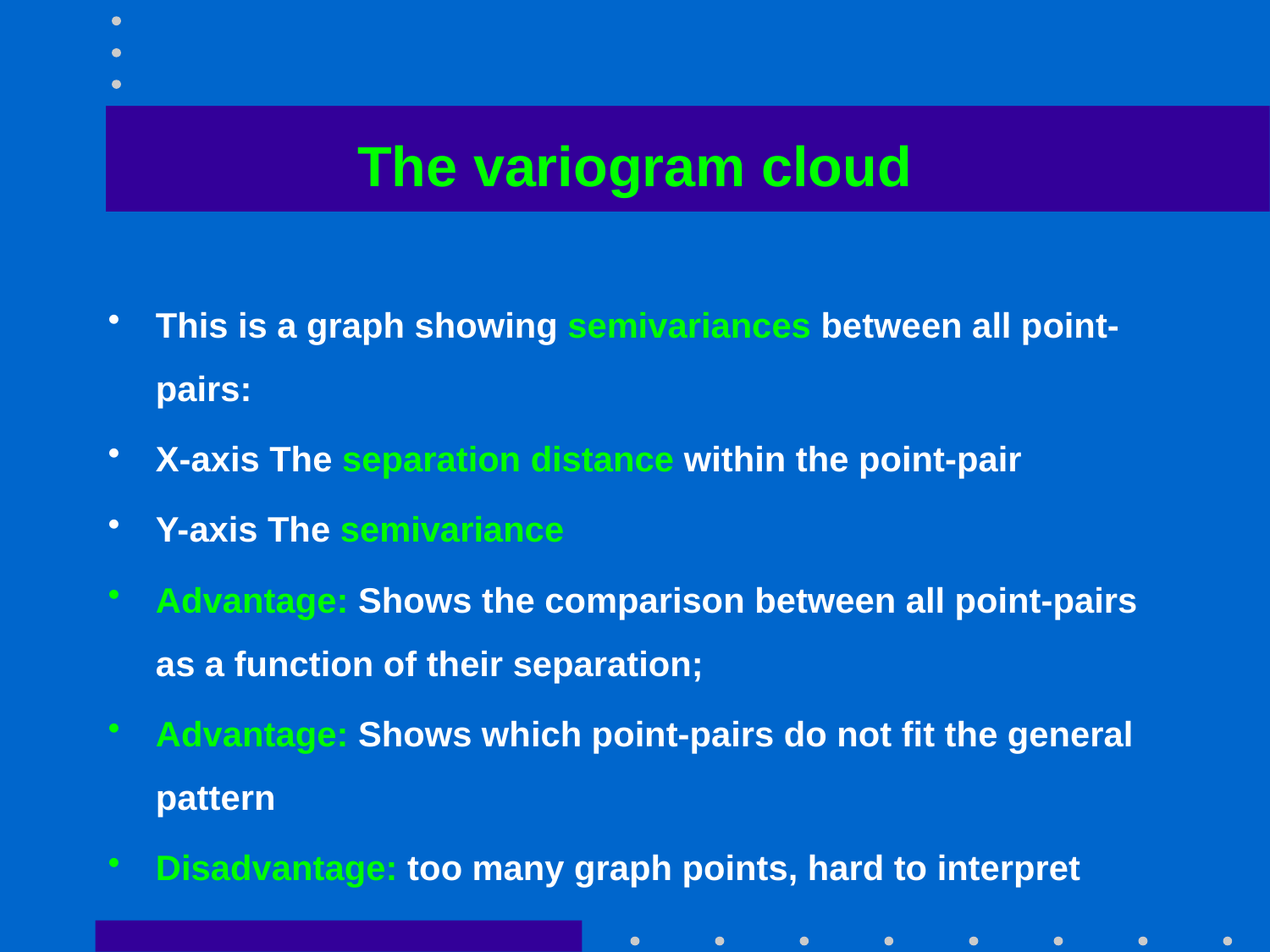

# The variogram cloud
This is a graph showing semivariances between all point-pairs:
X-axis The separation distance within the point-pair
Y-axis The semivariance
Advantage: Shows the comparison between all point-pairs as a function of their separation;
Advantage: Shows which point-pairs do not fit the general pattern
Disadvantage: too many graph points, hard to interpret